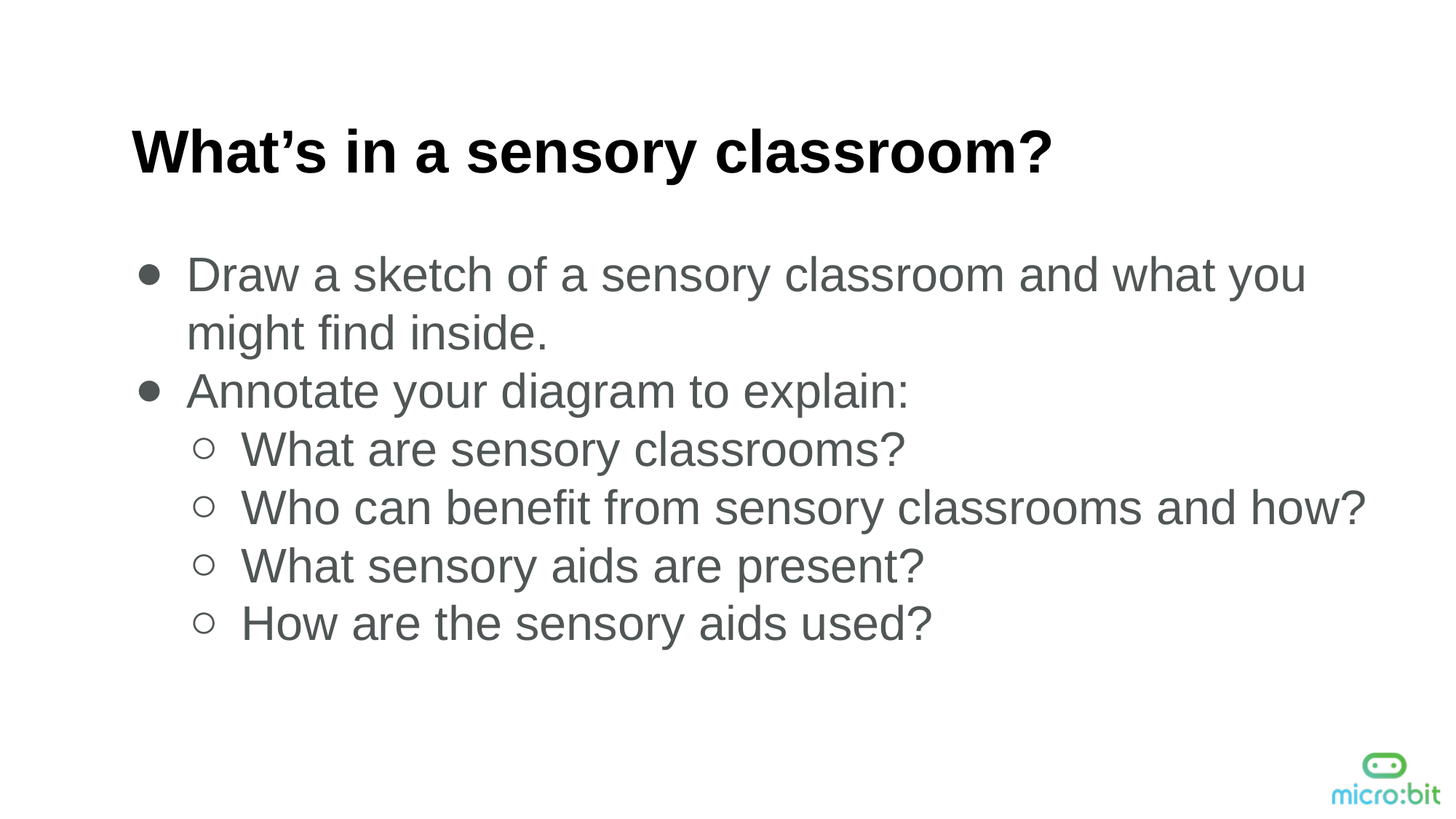

What’s in a sensory classroom?

Draw a sketch of a sensory classroom and what you might find inside.
Annotate your diagram to explain:
What are sensory classrooms?
Who can benefit from sensory classrooms and how?
What sensory aids are present?
How are the sensory aids used?